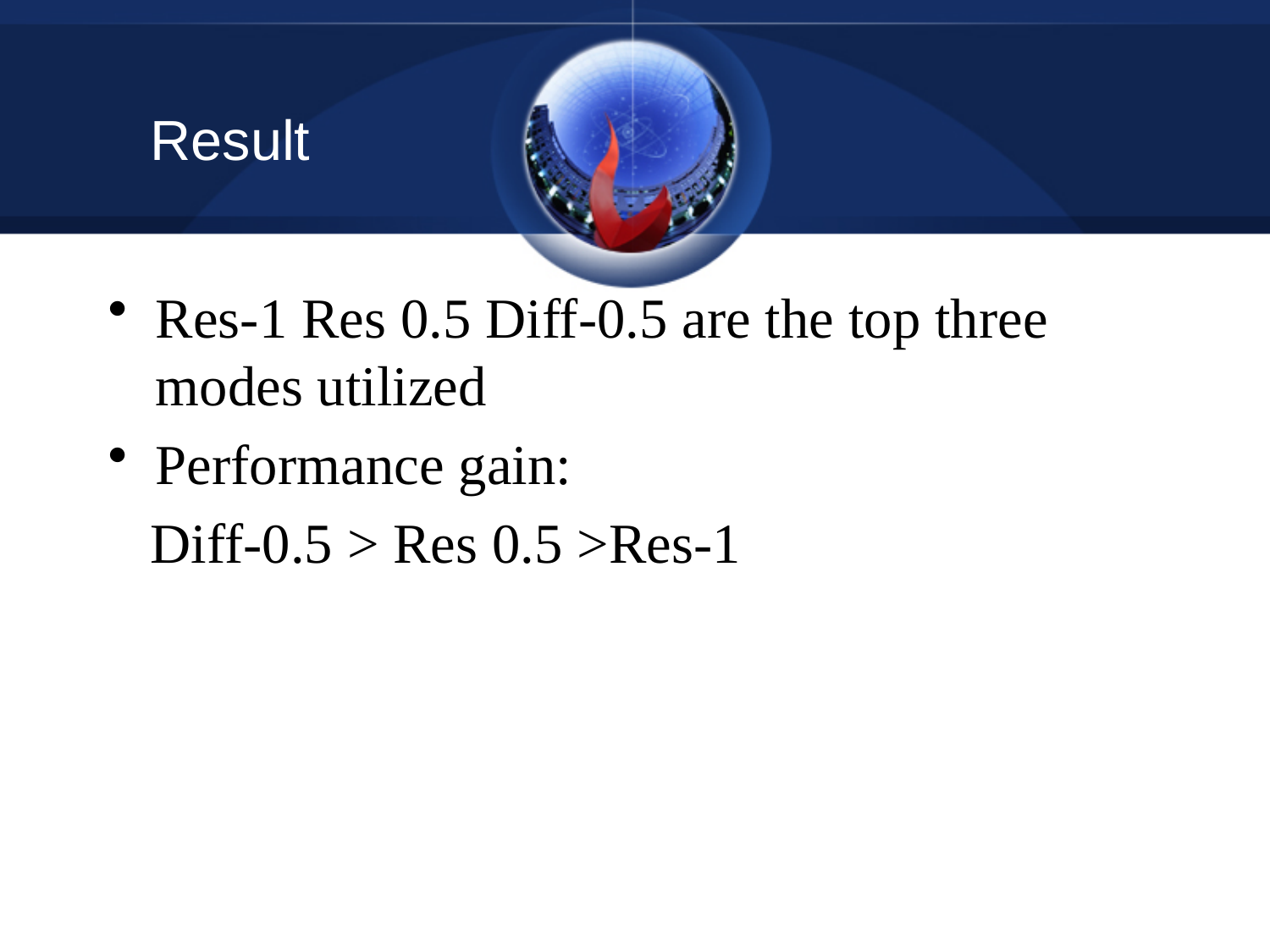

# Result
Res-1 Res 0.5 Diff-0.5 are the top three modes utilized
Performance gain:
   Diff-0.5 > Res 0.5 >Res-1